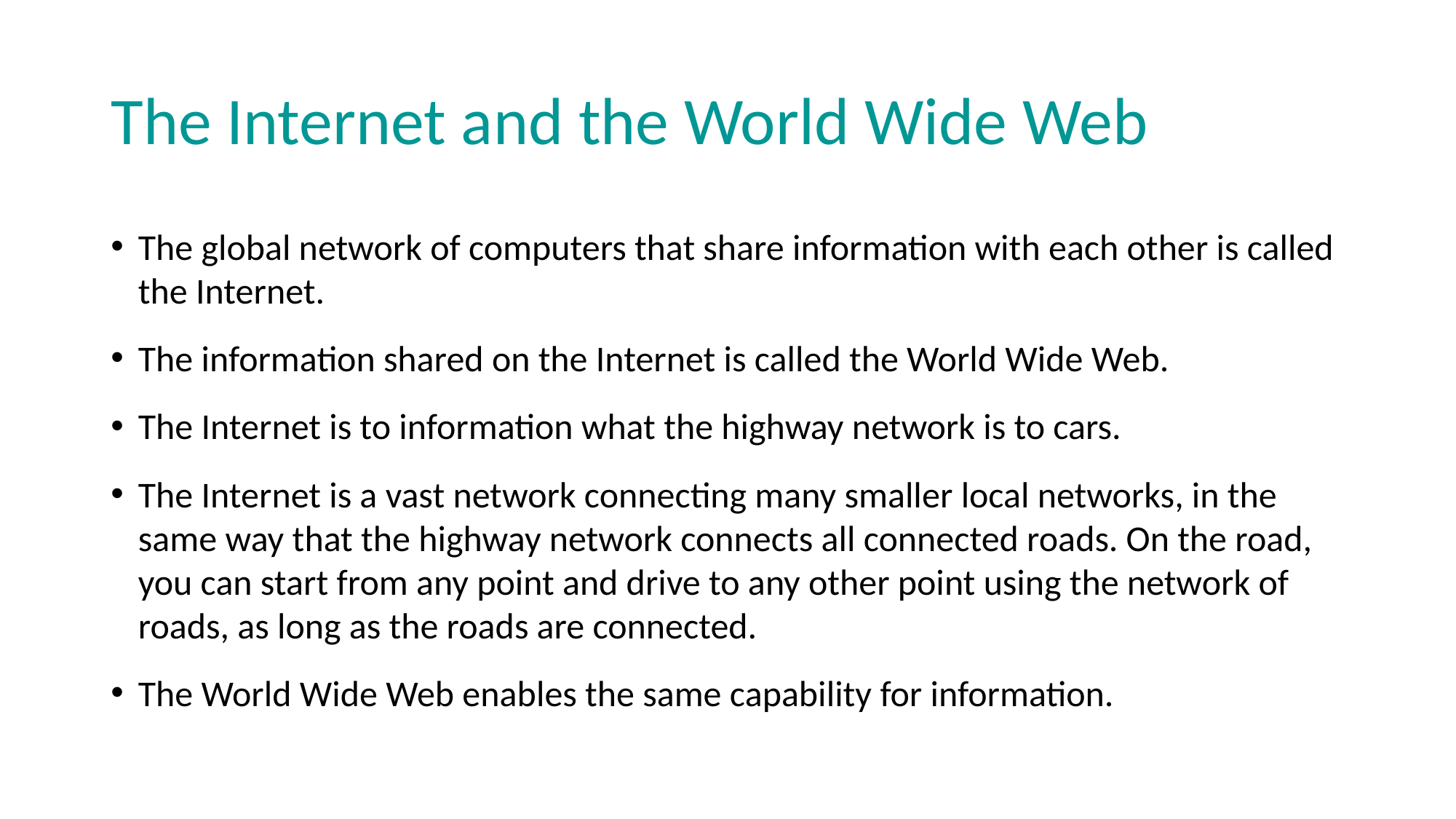

# The Internet and the World Wide Web
The global network of computers that share information with each other is called the Internet.
The information shared on the Internet is called the World Wide Web.
The Internet is to information what the highway network is to cars.
The Internet is a vast network connecting many smaller local networks, in the same way that the highway network connects all connected roads. On the road, you can start from any point and drive to any other point using the network of roads, as long as the roads are connected.
The World Wide Web enables the same capability for information.